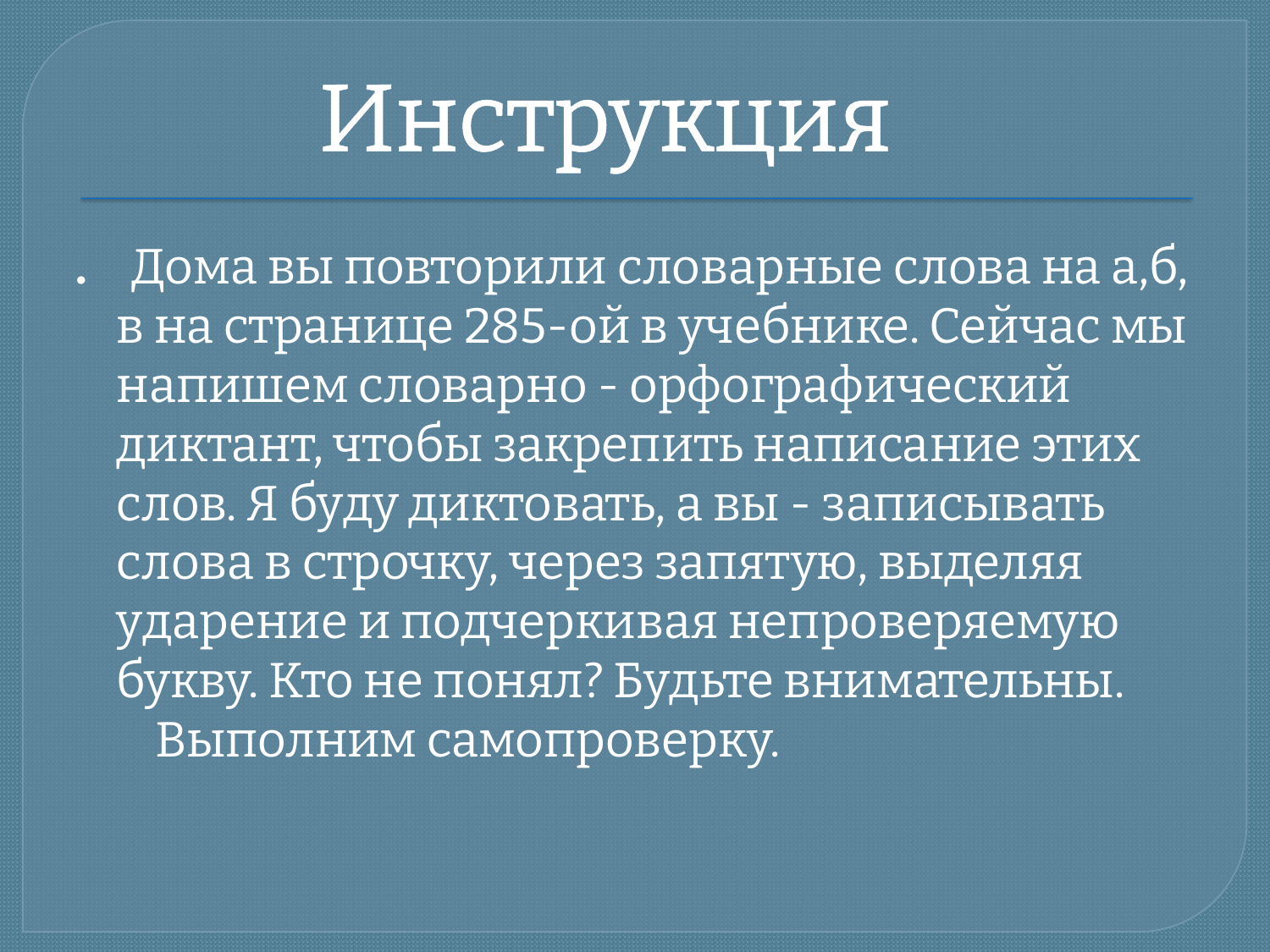

#
Инструкция
.     Дома вы повторили словарные слова на а,б, в на странице 285-ой в учебнике. Сейчас мы напишем словарно - орфографический диктант, чтобы закрепить написание этих слов. Я буду диктовать, а вы - записывать слова в строчку, через запятую, выделяя ударение и подчеркивая непроверяемую букву. Кто не понял? Будьте внимательны.
        Выполним самопроверку.